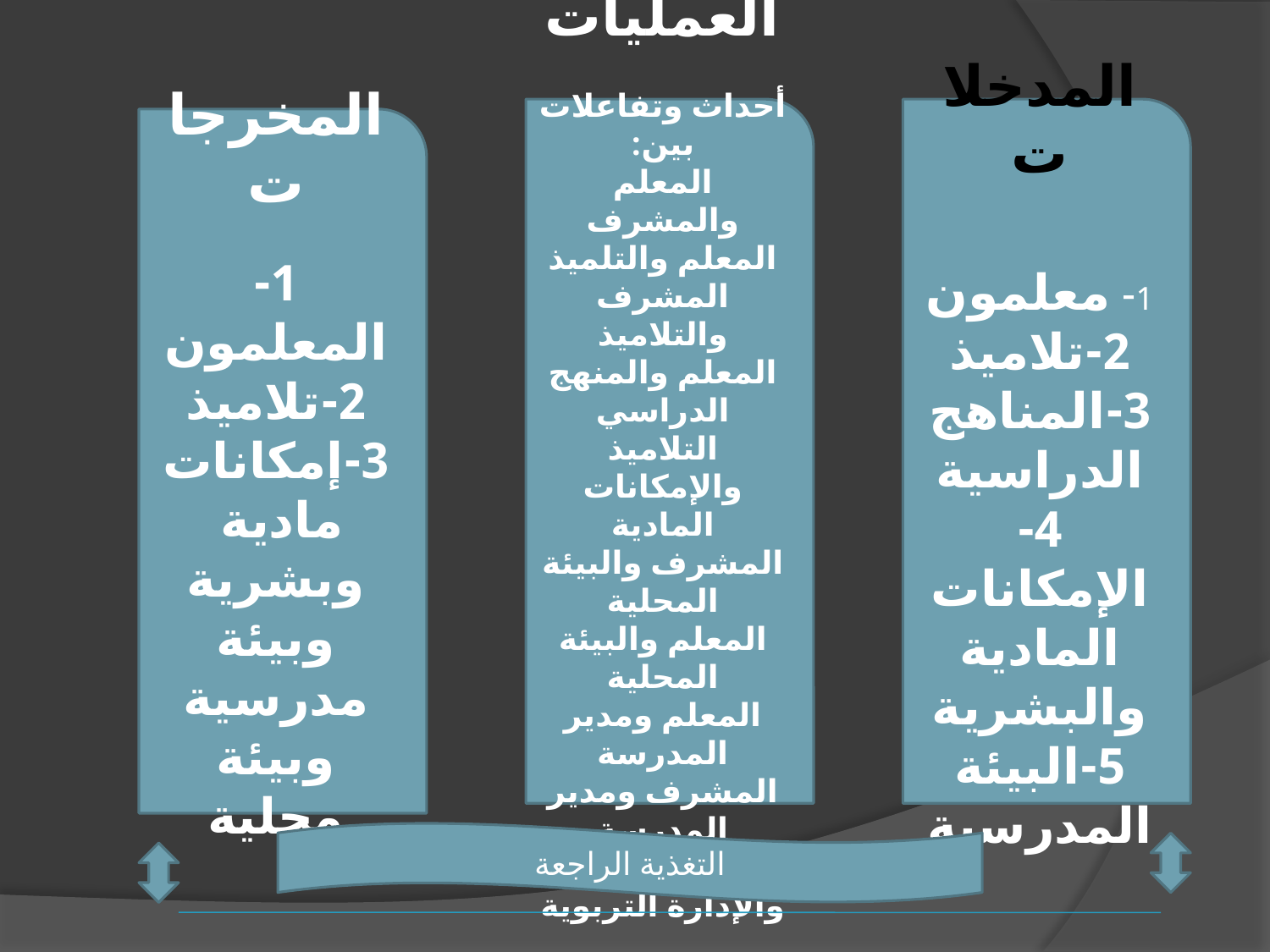

العمليات

أحداث وتفاعلات بين:
المعلم والمشرف
المعلم والتلميذ
المشرف والتلاميذ
المعلم والمنهج الدراسي
التلاميذ والإمكانات المادية
المشرف والبيئة المحلية
المعلم والبيئة المحلية
المعلم ومدير المدرسة
المشرف ومدير المدرسة
المشرف والإدارة التربوية
المدخلات

1- معلمون
2-تلاميذ
3-المناهج الدراسية
4-الإمكانات المادية والبشرية
5-البيئة المدرسية
المخرجات

1- المعلمون
2-تلاميذ
3-إمكانات مادية  وبشرية وبيئة مدرسية وبيئة محلية
التغذية الراجعة